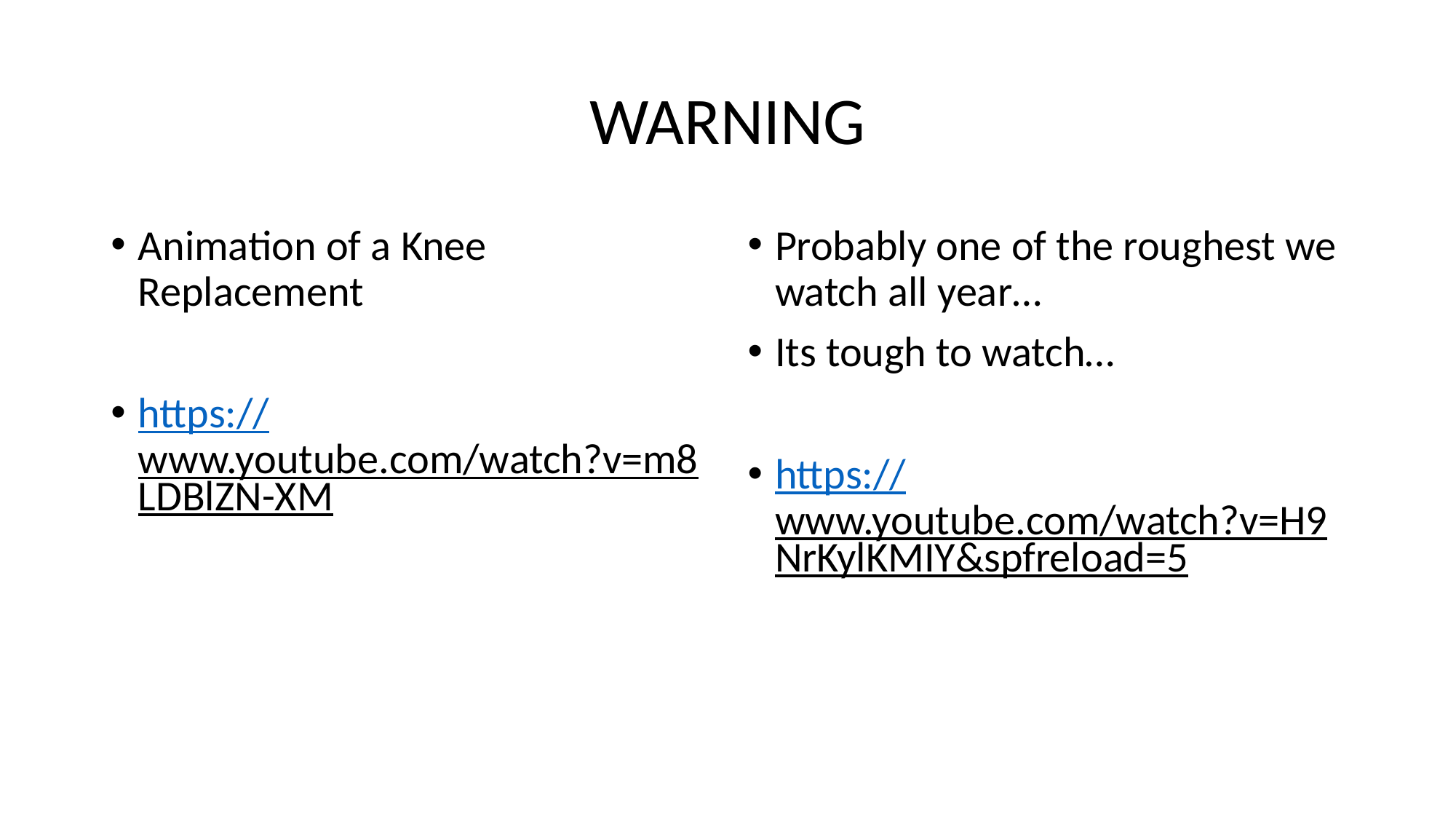

# WARNING
Animation of a Knee Replacement

https://www.youtube.com/watch?v=m8LDBlZN-XM

Probably one of the roughest we watch all year…
Its tough to watch…

https://www.youtube.com/watch?v=H9NrKylKMIY&spfreload=5